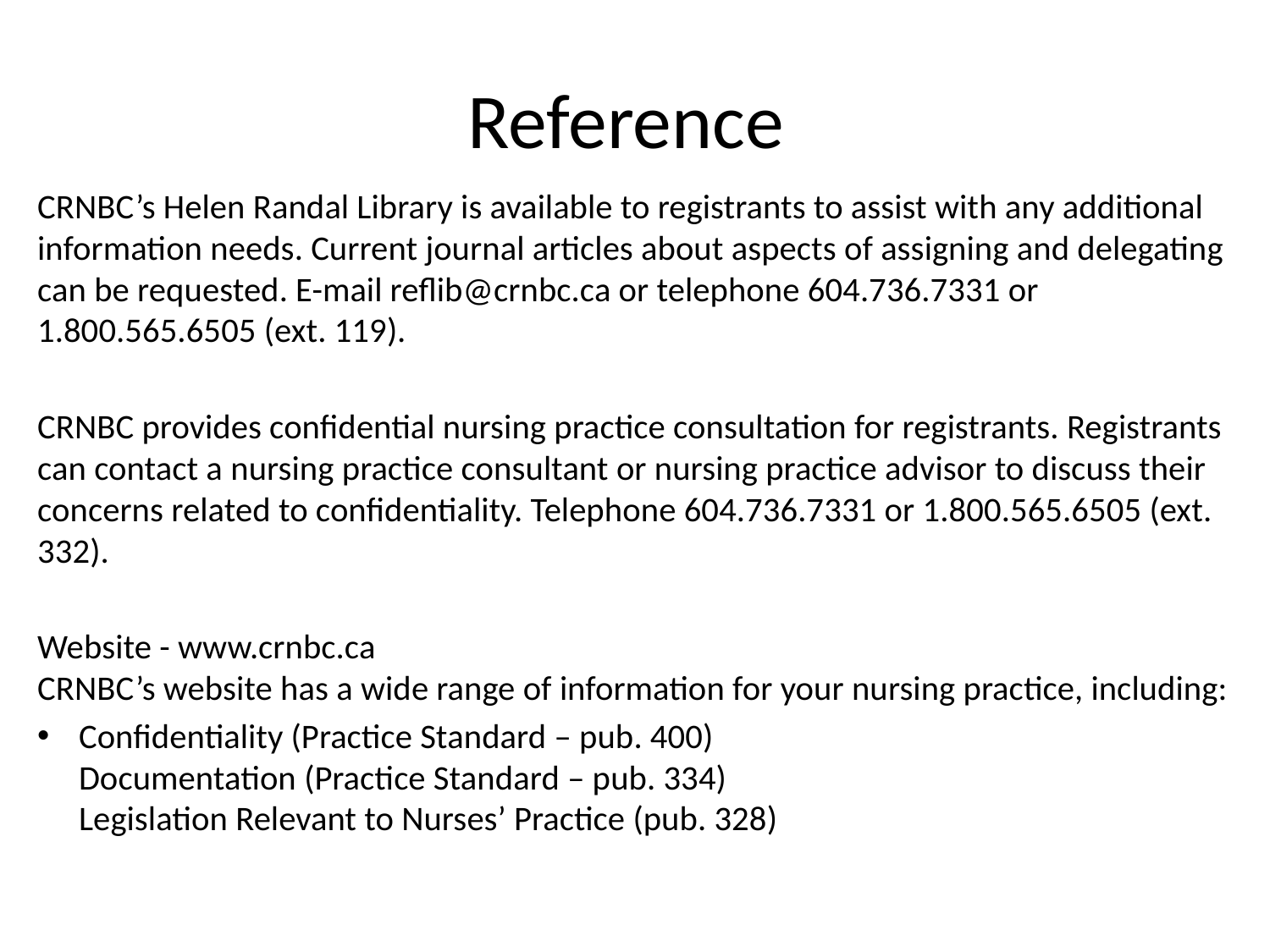

# Reference
CRNBC’s Helen Randal Library is available to registrants to assist with any additional information needs. Current journal articles about aspects of assigning and delegating can be requested. E-mail reflib@crnbc.ca or telephone 604.736.7331 or 1.800.565.6505 (ext. 119).

CRNBC provides confidential nursing practice consultation for registrants. Registrants can contact a nursing practice consultant or nursing practice advisor to discuss their concerns related to confidentiality. Telephone 604.736.7331 or 1.800.565.6505 (ext. 332).

Website - www.crnbc.ca
CRNBC’s website has a wide range of information for your nursing practice, including:
Confidentiality (Practice Standard – pub. 400)
Documentation (Practice Standard – pub. 334)
Legislation Relevant to Nurses’ Practice (pub. 328)